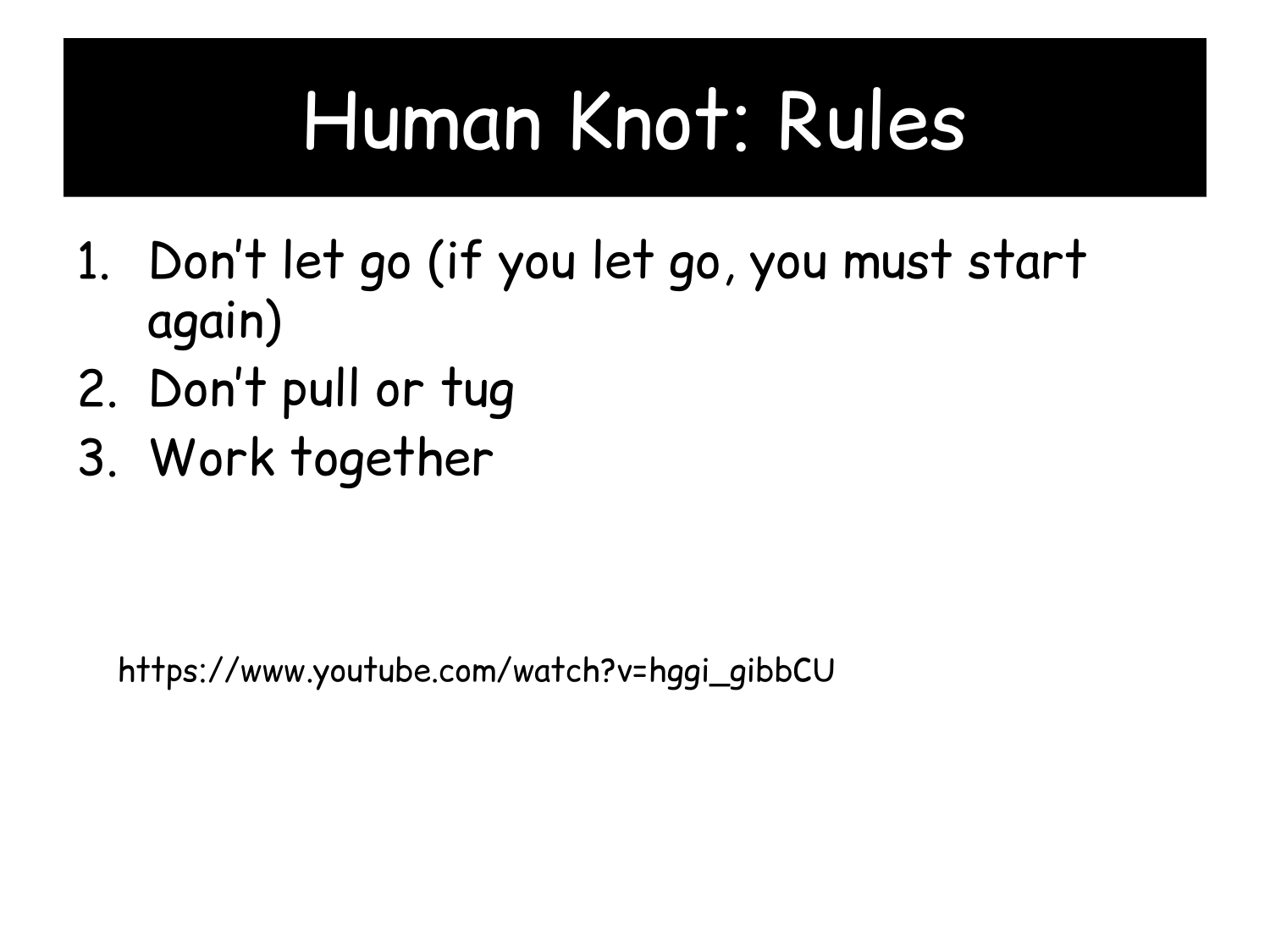

# Human Knot: Rules
Don’t let go (if you let go, you must start again)
Don’t pull or tug
Work together

https://www.youtube.com/watch?v=hggi_gibbCU